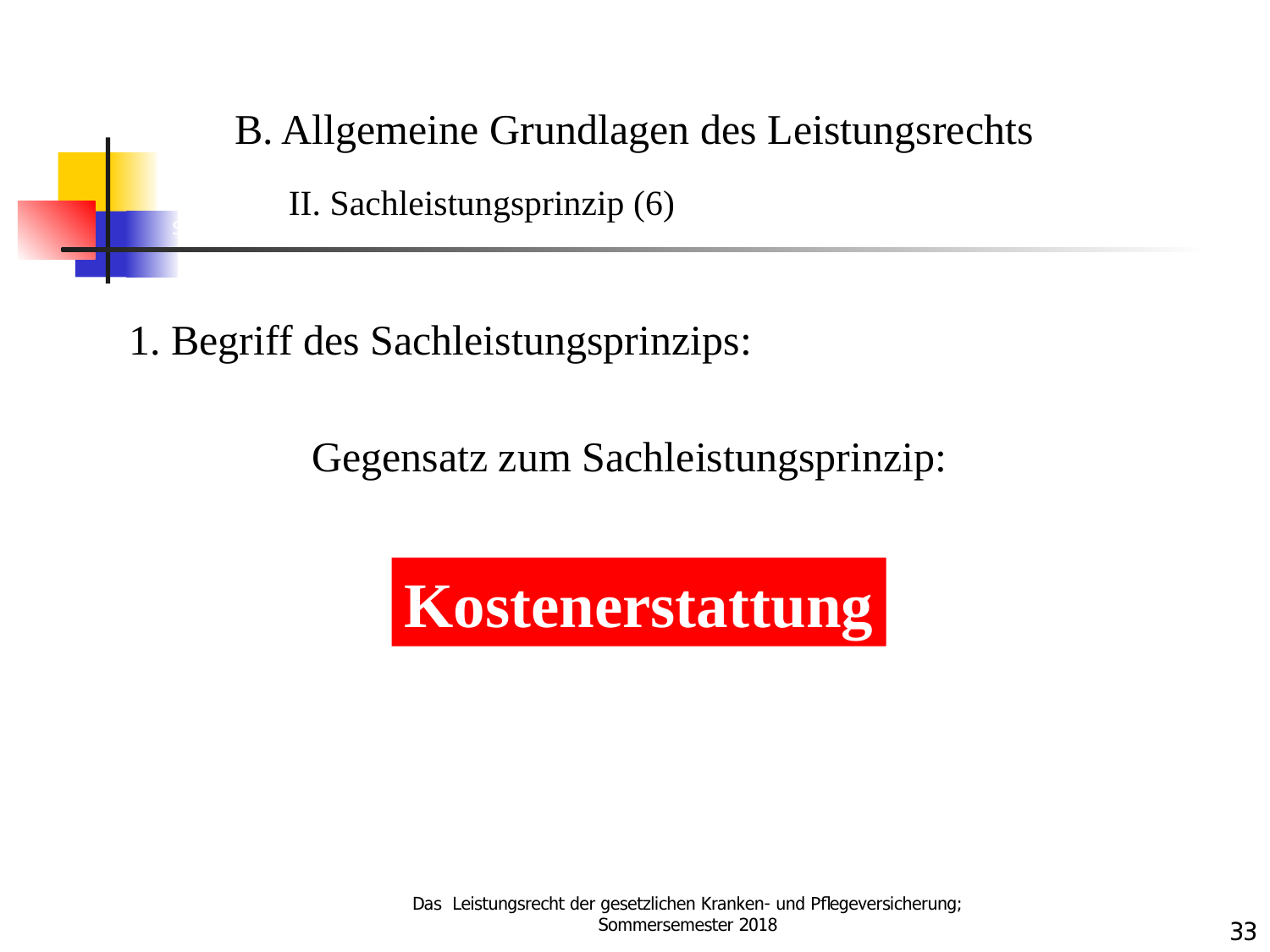

Sachleistung 6
B. Allgemeine Grundlagen des Leistungsrechts
	II. Sachleistungsprinzip (6)
1. Begriff des Sachleistungsprinzips:
Gegensatz zum Sachleistungsprinzip:
Kostenerstattung
Das  Leistungsrecht der gesetzlichen Kranken- und Pflegeversicherung; Sommersemester 2018
33